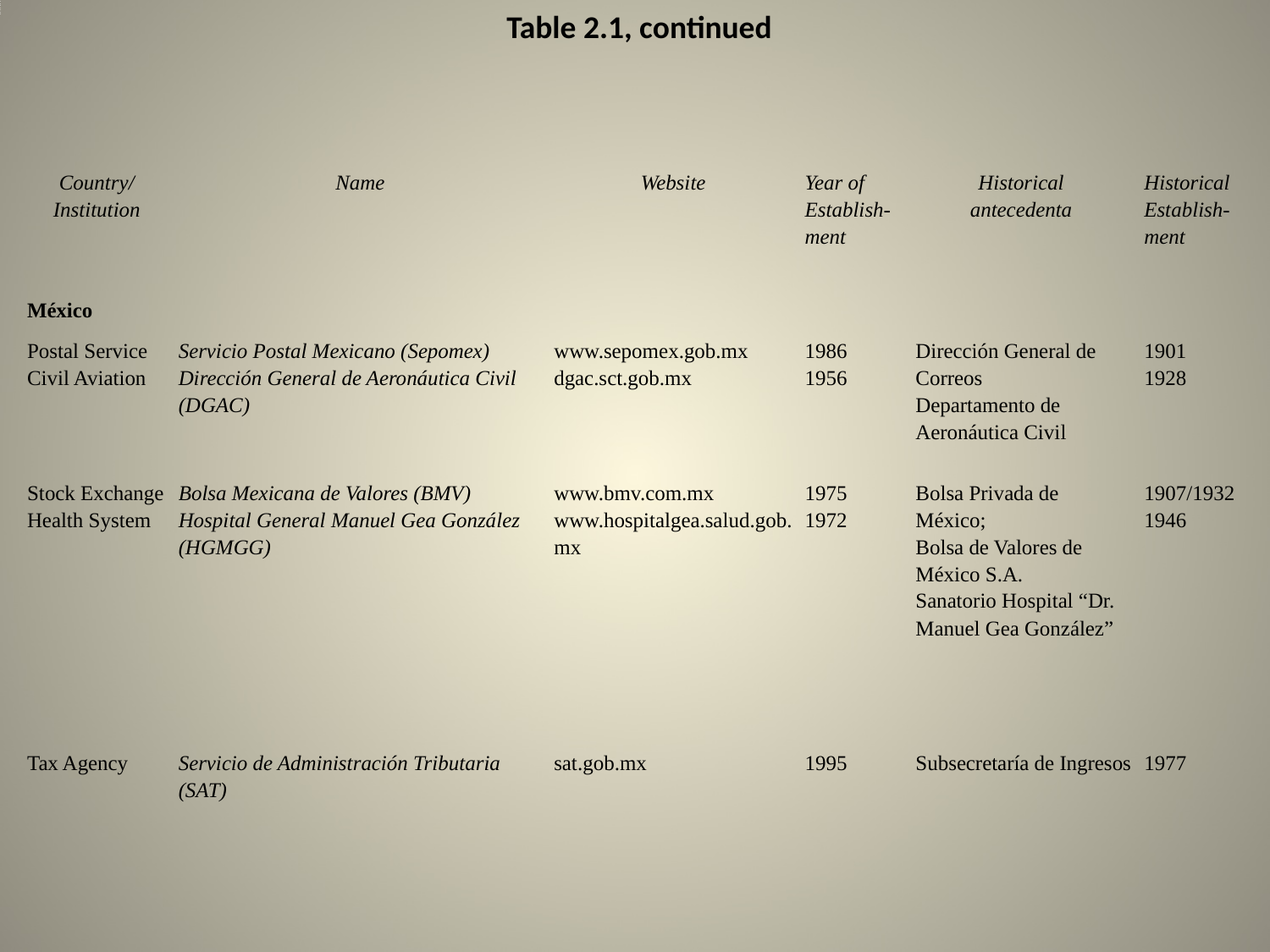

# Table 2.1, continued
Table 2.1, continued
|  |  |  |  |  |  |
| --- | --- | --- | --- | --- | --- |
| Country/ Institution | Name | Website | Year of Establish-ment | Historical antecedenta | Historical Establish- ment |
| México |  |  |  |  |  |
| Postal Service Civil Aviation | Servicio Postal Mexicano (Sepomex) Dirección General de Aeronáutica Civil (DGAC) | www.sepomex.gob.mx dgac.sct.gob.mx | 1986 1956 | Dirección General de Correos Departamento de Aeronáutica Civil | 1901 1928 |
| Stock Exchange Health System | Bolsa Mexicana de Valores (BMV) Hospital General Manuel Gea González (HGMGG) | www.bmv.com.mx www.hospitalgea.salud.gob.mx | 1975 1972 | Bolsa Privada de México; Bolsa de Valores de México S.A. Sanatorio Hospital “Dr. Manuel Gea González” | 1907/1932 1946 |
|  |  |  |  |  |  |
| Tax Agency | Servicio de Administración Tributaria (SAT) | sat.gob.mx | 1995 | Subsecretaría de Ingresos | 1977 |